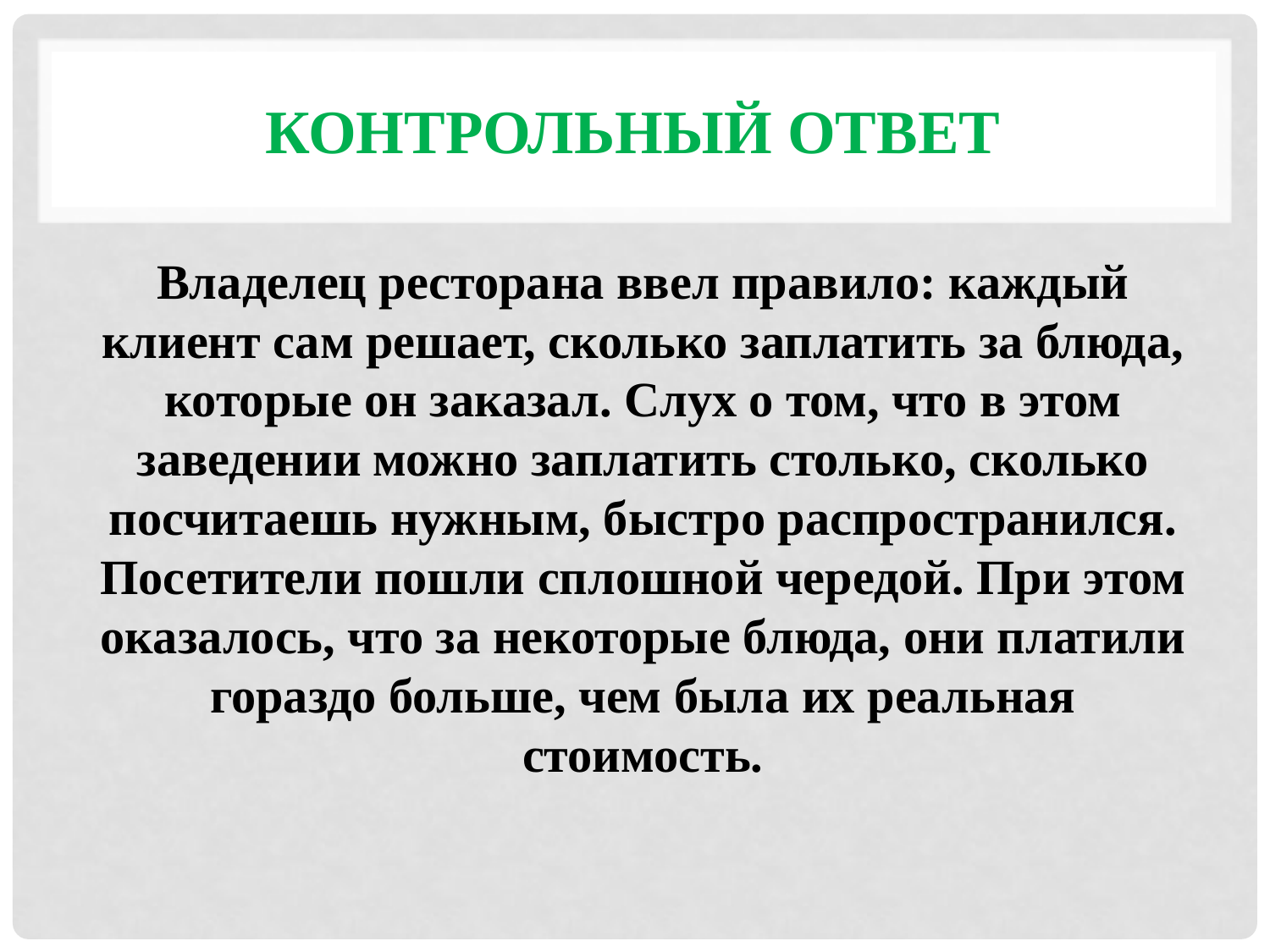

# Контрольный ответ
Владелец ресторана ввел правило: каждый клиент сам решает, сколько заплатить за блюда, которые он заказал. Слух о том, что в этом заведении можно заплатить столько, сколько посчитаешь нужным, быстро распространился. Посетители пошли сплошной чередой. При этом оказалось, что за некоторые блюда, они платили гораздо больше, чем была их реальная стоимость.